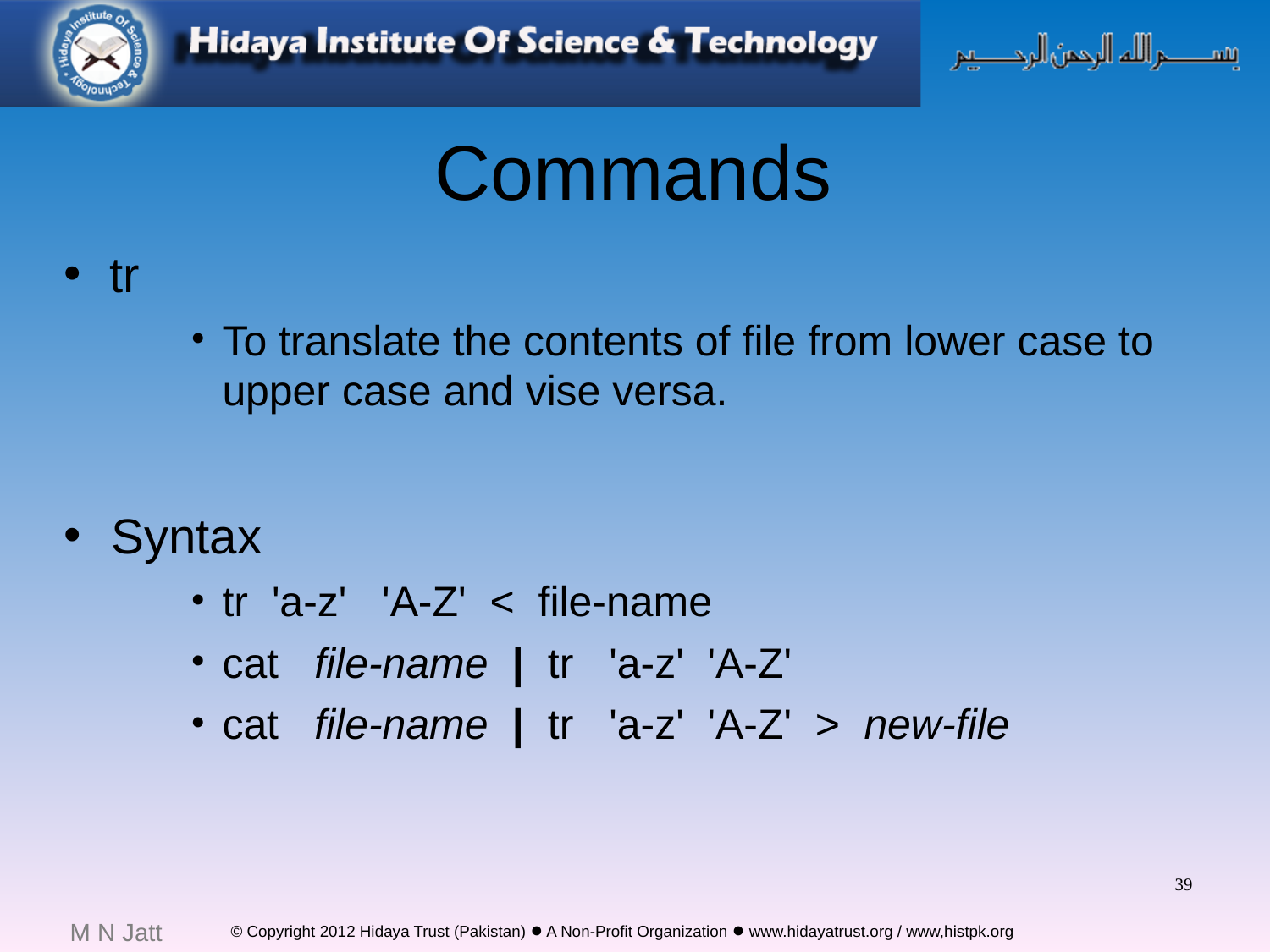

# Commands
tr
To translate the contents of file from lower case to upper case and vise versa.

Syntax
tr  'a-z'   'A-Z'  <  file-name
cat   file-name  |  tr   'a-z'  'A-Z'
cat   file-name  |  tr   'a-z'  'A-Z'  >  new-file

39